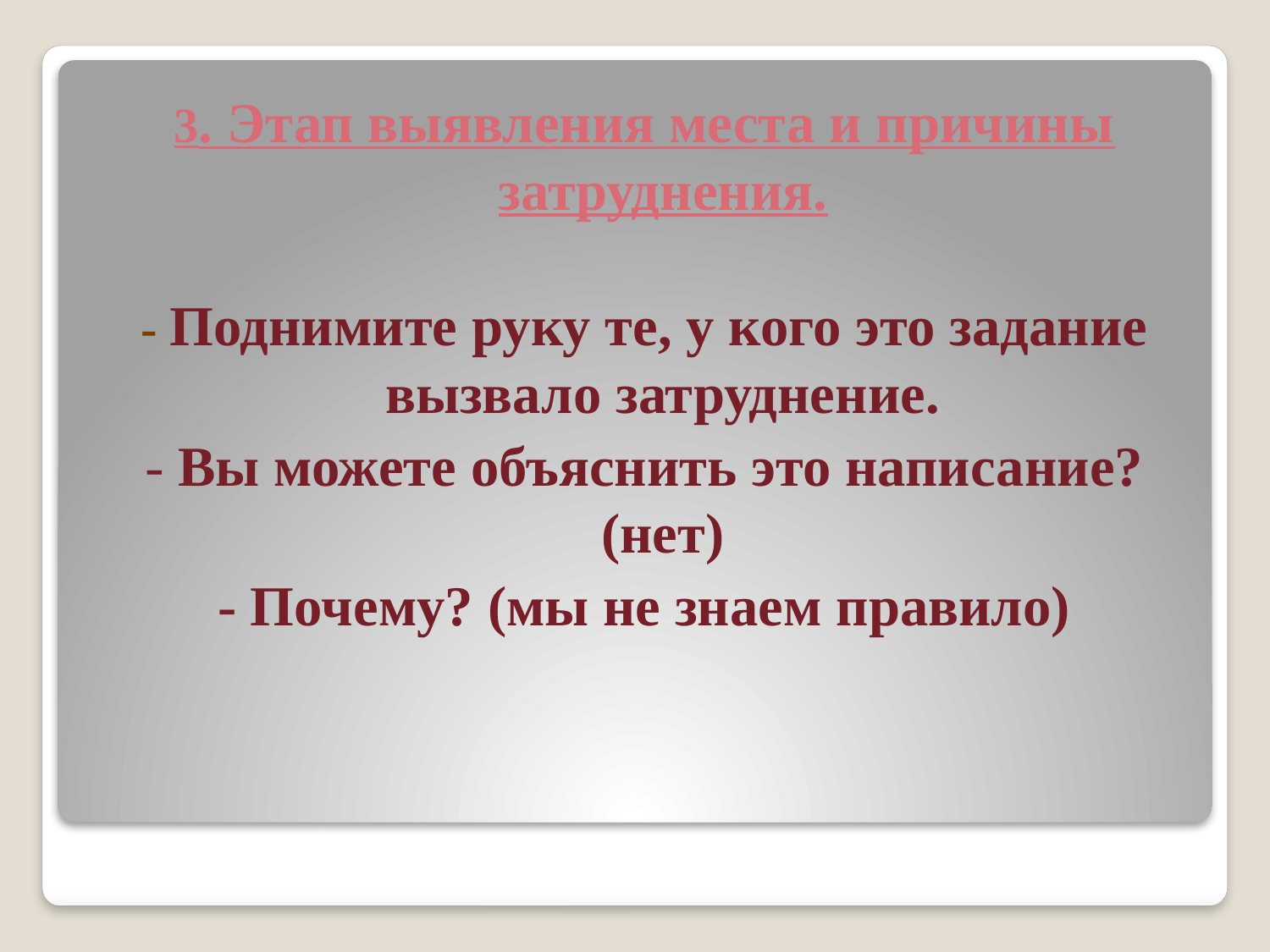

3. Этап выявления места и причины затруднения.

- Поднимите руку те, у кого это задание вызвало затруднение.
- Вы можете объяснить это написание? (нет)
- Почему? (мы не знаем правило)